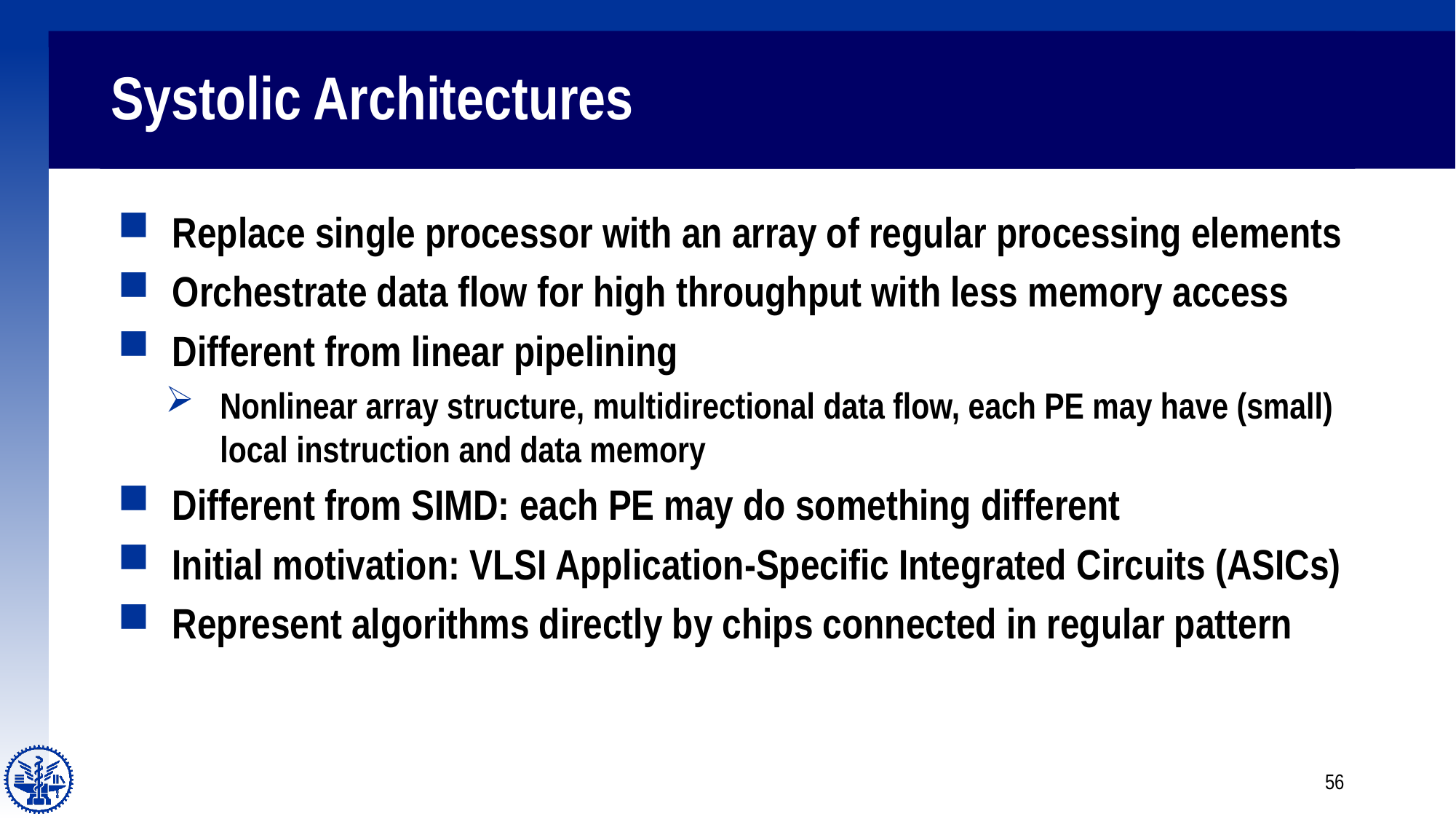

# Systolic Architectures
Replace single processor with an array of regular processing elements
Orchestrate data flow for high throughput with less memory access
Different from linear pipelining
Nonlinear array structure, multidirectional data flow, each PE may have (small) local instruction and data memory
Different from SIMD: each PE may do something different
Initial motivation: VLSI Application-Specific Integrated Circuits (ASICs)
Represent algorithms directly by chips connected in regular pattern
56